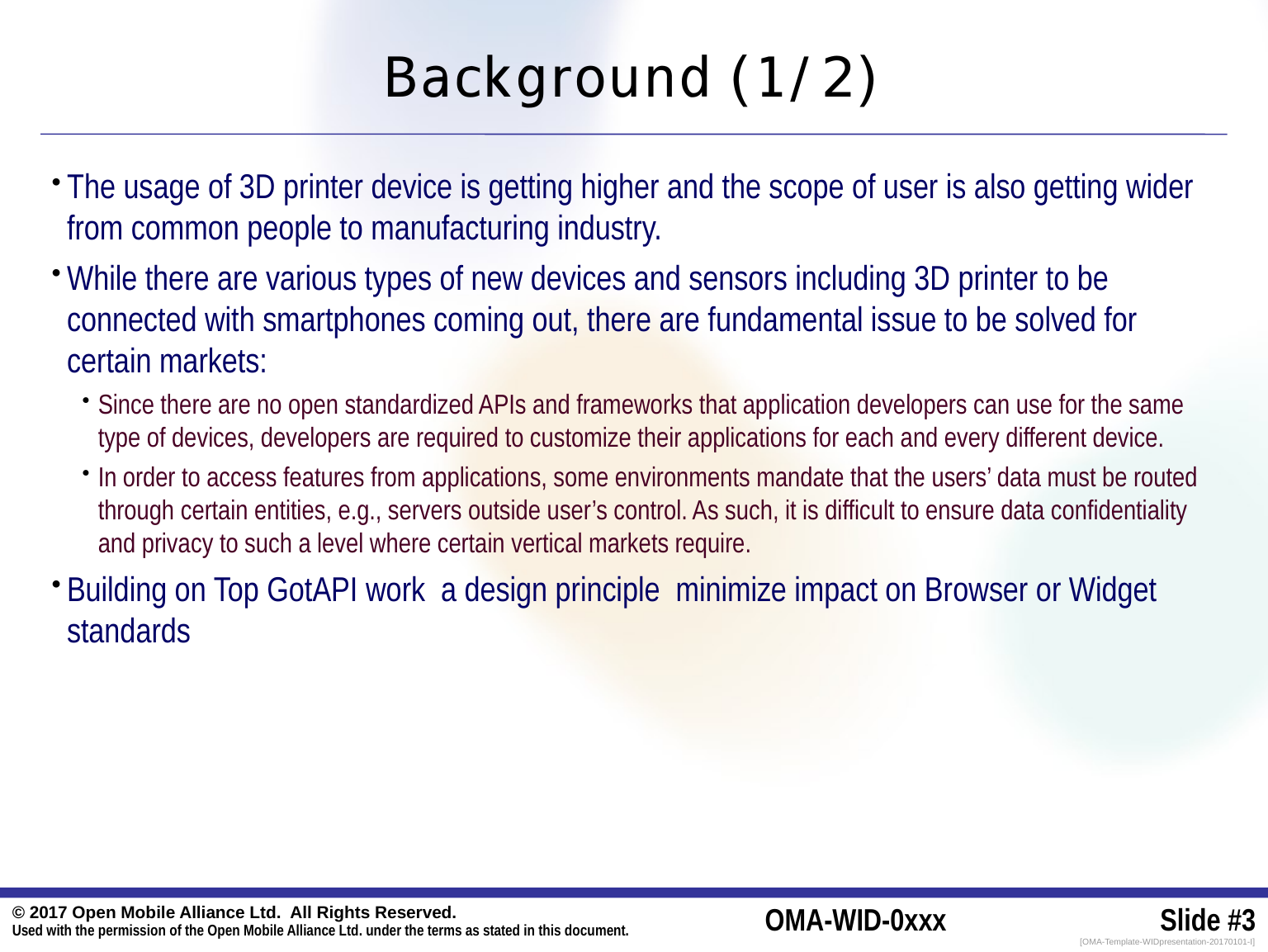

# Background (1/2)
The usage of 3D printer device is getting higher and the scope of user is also getting wider from common people to manufacturing industry.
While there are various types of new devices and sensors including 3D printer to be connected with smartphones coming out, there are fundamental issue to be solved for certain markets:
Since there are no open standardized APIs and frameworks that application developers can use for the same type of devices, developers are required to customize their applications for each and every different device.
In order to access features from applications, some environments mandate that the users’ data must be routed through certain entities, e.g., servers outside user’s control. As such, it is difficult to ensure data confidentiality and privacy to such a level where certain vertical markets require.
Building on Top GotAPI work  a design principle  minimize impact on Browser or Widget standards